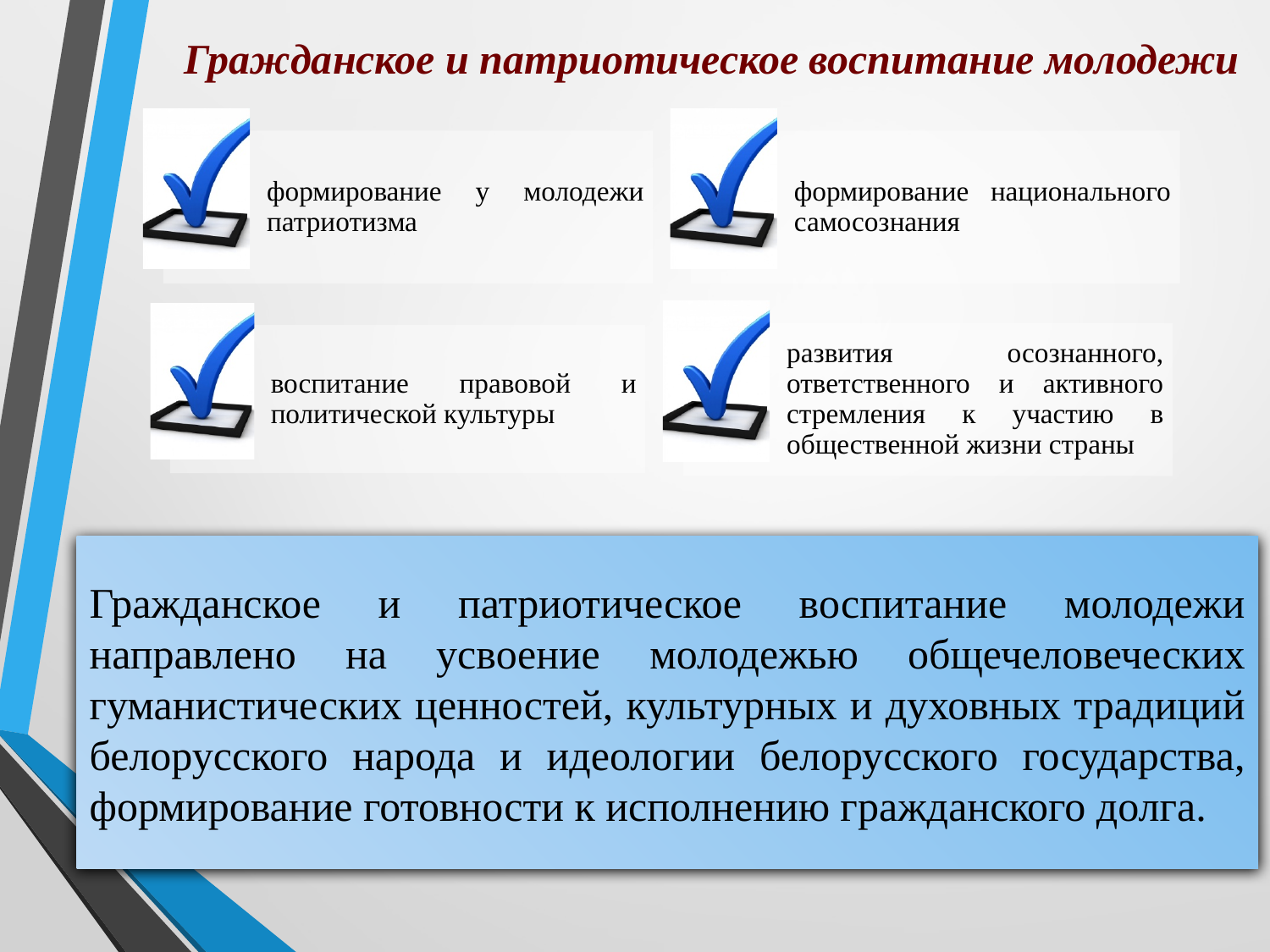

# Гражданское и патриотическое воспитание молодежи
формирование у молодежи патриотизма
формирование национального самосознания
воспитание правовой и политической культуры
развития осознанного, ответственного и активного стремления к участию в общественной жизни страны
Гражданское и патриотическое воспитание молодежи направлено на усвоение молодежью общечеловеческих гуманистических ценностей, культурных и духовных традиций белорусского народа и идеологии белорусского государства, формирование готовности к исполнению гражданского долга.